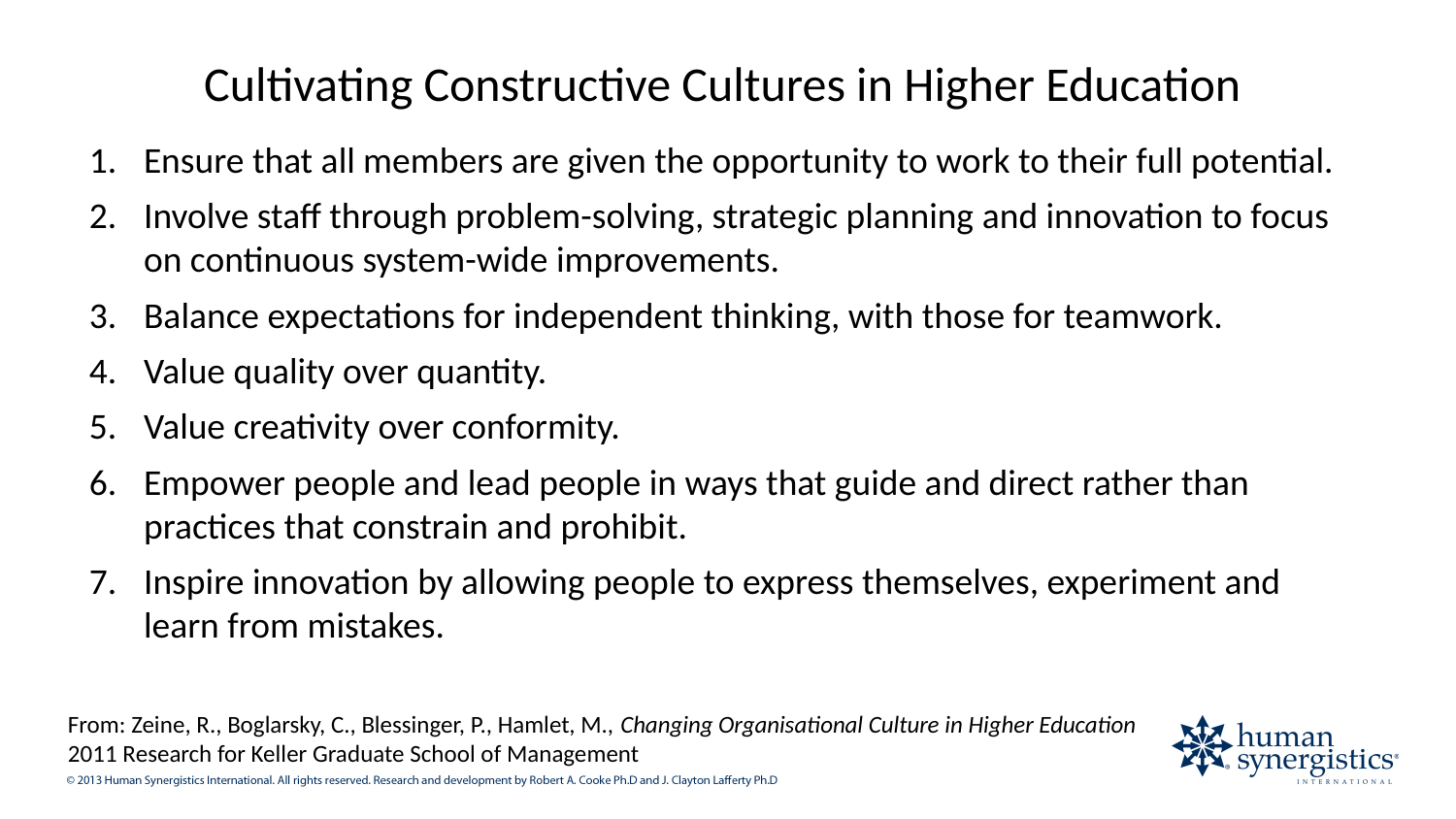

Cultivating Constructive Cultures in Higher Education
Ensure that all members are given the opportunity to work to their full potential.

Involve staff through problem-solving, strategic planning and innovation to focus on continuous system-wide improvements.

Balance expectations for independent thinking, with those for teamwork.

Value quality over quantity.

Value creativity over conformity.

Empower people and lead people in ways that guide and direct rather than practices that constrain and prohibit.

Inspire innovation by allowing people to express themselves, experiment and learn from mistakes.

From: Zeine, R., Boglarsky, C., Blessinger, P., Hamlet, M., Changing Organisational Culture in Higher Education 2011 Research for Keller Graduate School of Management